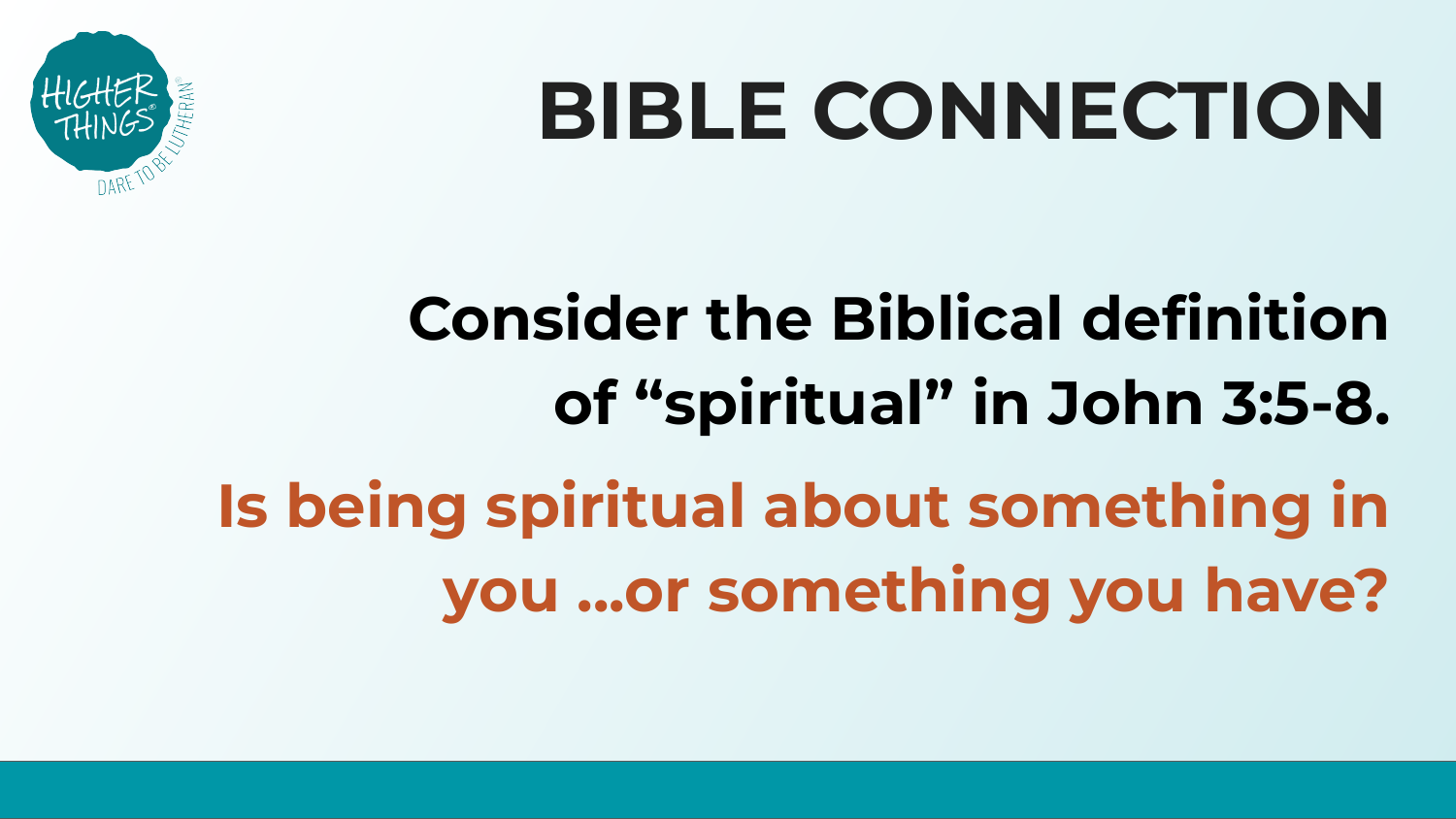

BIBLE CONNECTION
# Consider the Biblical definition of “spiritual” in John 3:5-8.
Is being spiritual about something in you ...or something you have?